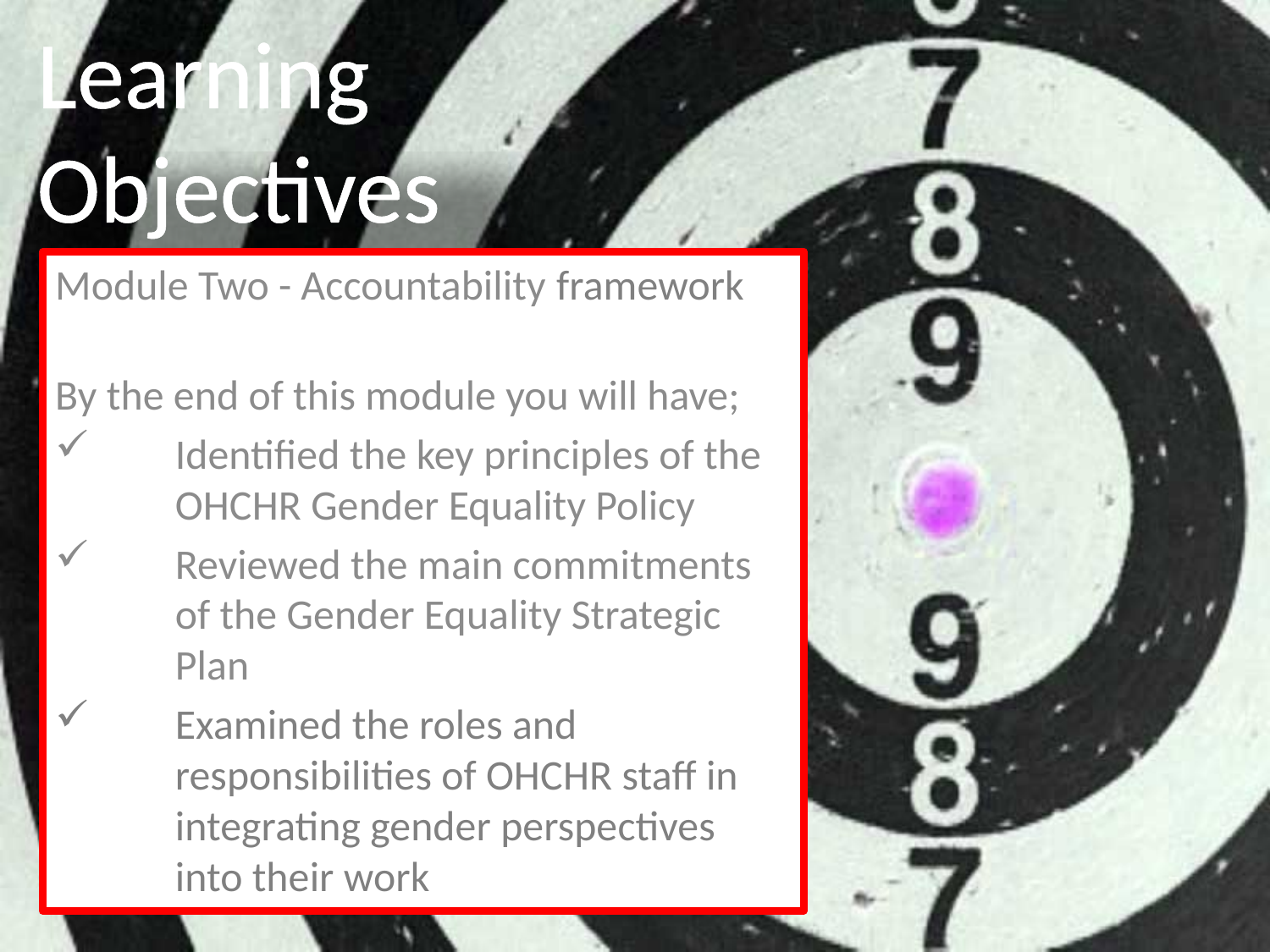

# Learning Objectives
Module Two - Accountability framework
By the end of this module you will have;
Identified the key principles of the OHCHR Gender Equality Policy
Reviewed the main commitments of the Gender Equality Strategic Plan
Examined the roles and responsibilities of OHCHR staff in integrating gender perspectives into their work